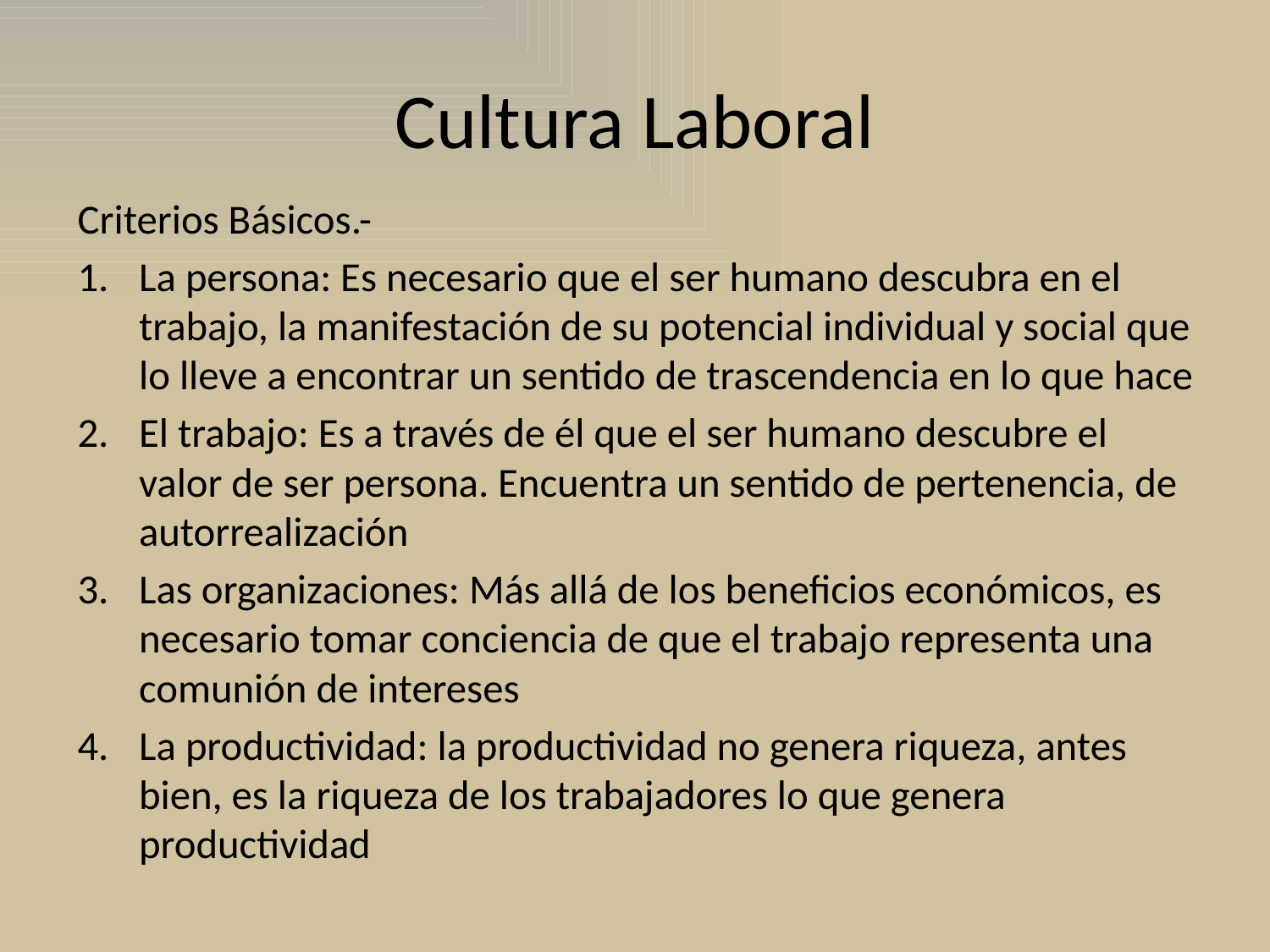

# Cultura Laboral
Criterios Básicos.-
La persona: Es necesario que el ser humano descubra en el trabajo, la manifestación de su potencial individual y social que lo lleve a encontrar un sentido de trascendencia en lo que hace
El trabajo: Es a través de él que el ser humano descubre el valor de ser persona. Encuentra un sentido de pertenencia, de autorrealización
Las organizaciones: Más allá de los beneficios económicos, es necesario tomar conciencia de que el trabajo representa una comunión de intereses
La productividad: la productividad no genera riqueza, antes bien, es la riqueza de los trabajadores lo que genera productividad